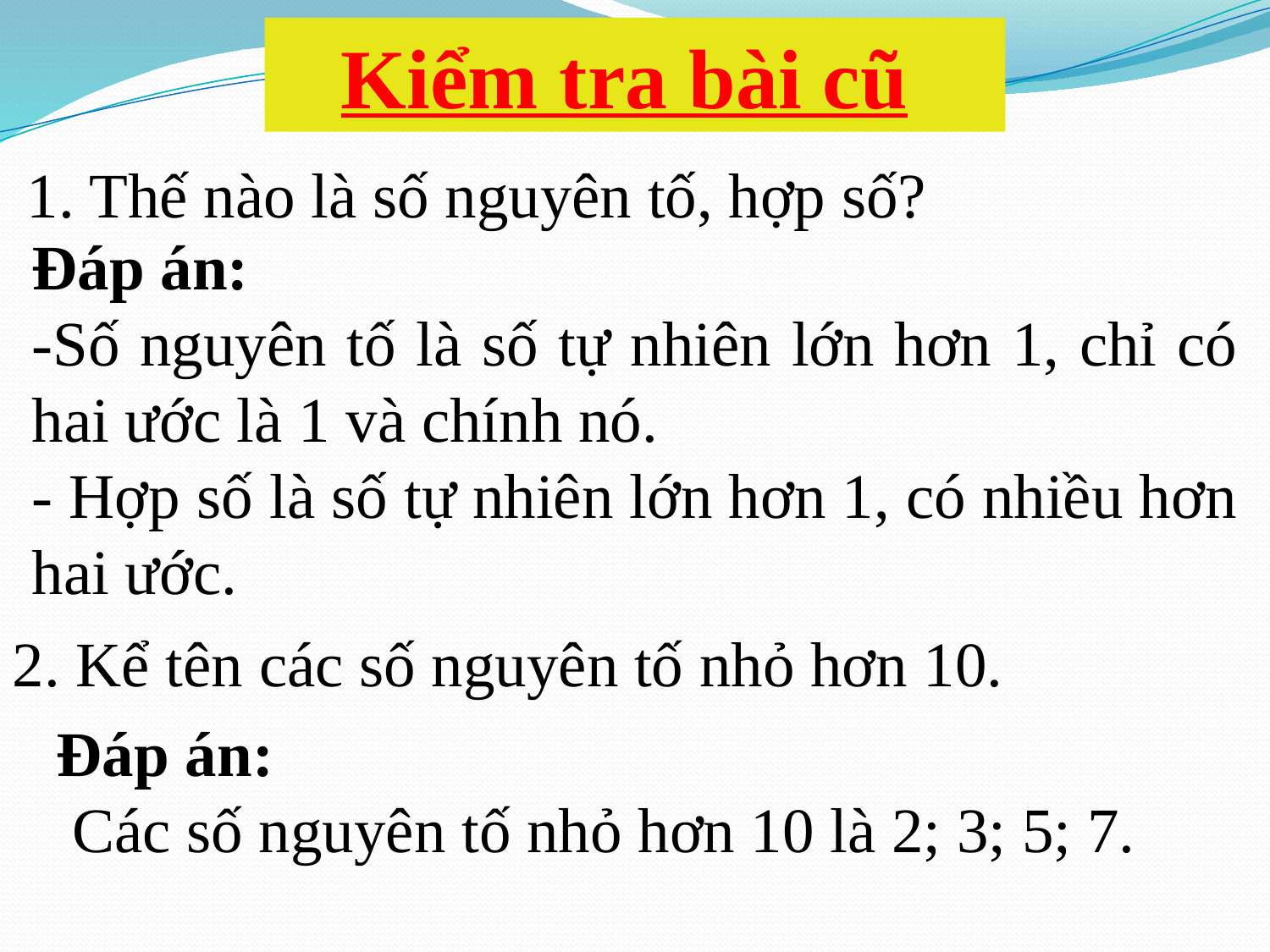

Kiểm tra bài cũ
1. Thế nào là số nguyên tố, hợp số?
Đáp án:
-Số nguyên tố là số tự nhiên lớn hơn 1, chỉ có hai ước là 1 và chính nó.
- Hợp số là số tự nhiên lớn hơn 1, có nhiều hơn hai ước.
2. Kể tên các số nguyên tố nhỏ hơn 10.

Đáp án:
 Các số nguyên tố nhỏ hơn 10 là 2; 3; 5; 7.